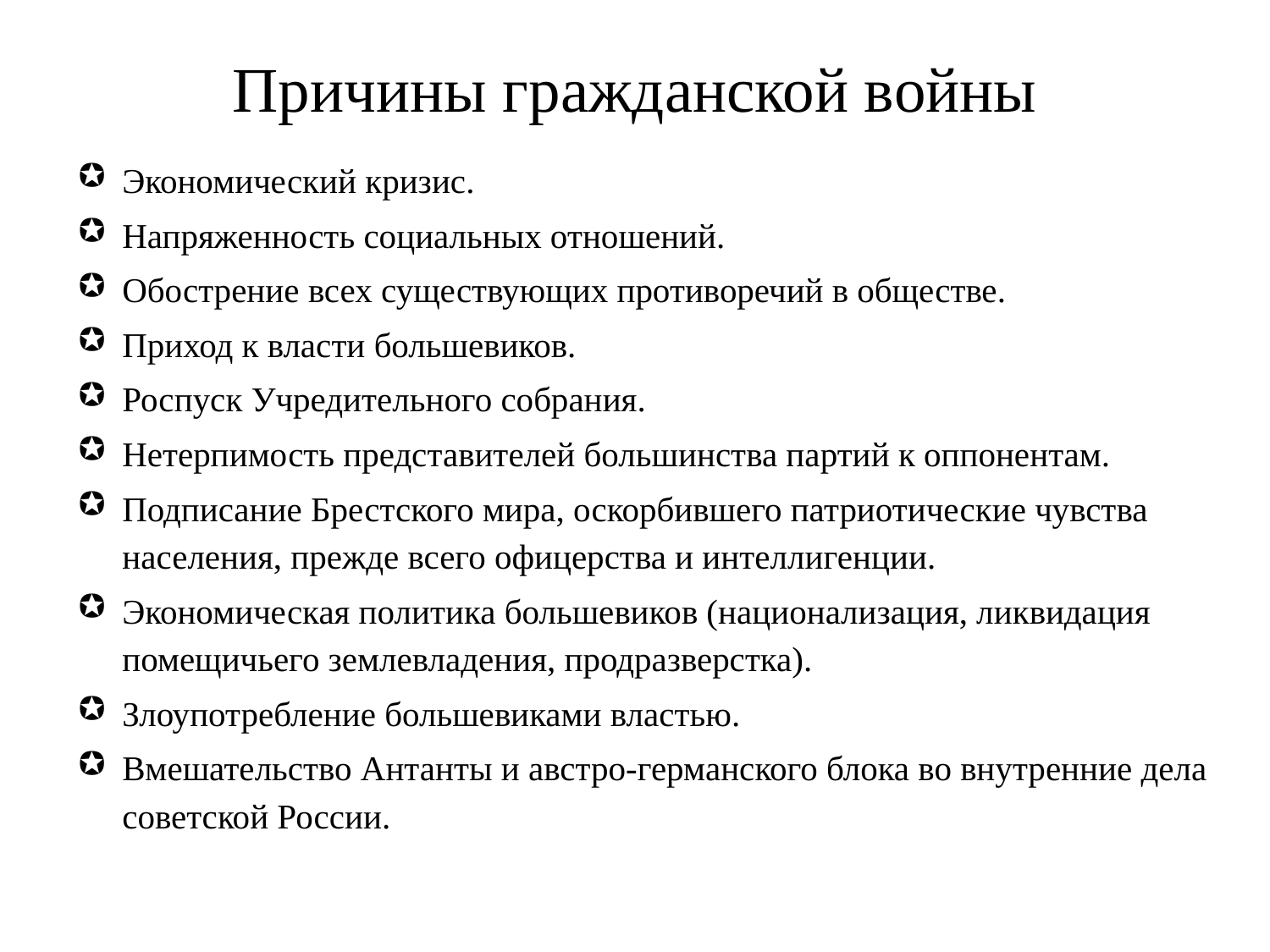

# Причины гражданской войны
Экономический кризис.
Напряженность социальных отношений.
Обострение всех существующих противоречий в обществе.
Приход к власти большевиков.
Роспуск Учредительного собрания.
Нетерпимость представителей большинства партий к оппонентам.
Подписание Брестского мира, оскорбившего патриотические чувства населения, прежде всего офицерства и интеллигенции.
Экономическая политика большевиков (национализация, ликвидация помещичьего землевладения, продразверстка).
Злоупотребление большевиками властью.
Вмешательство Антанты и австро-германского блока во внутренние дела советской России.